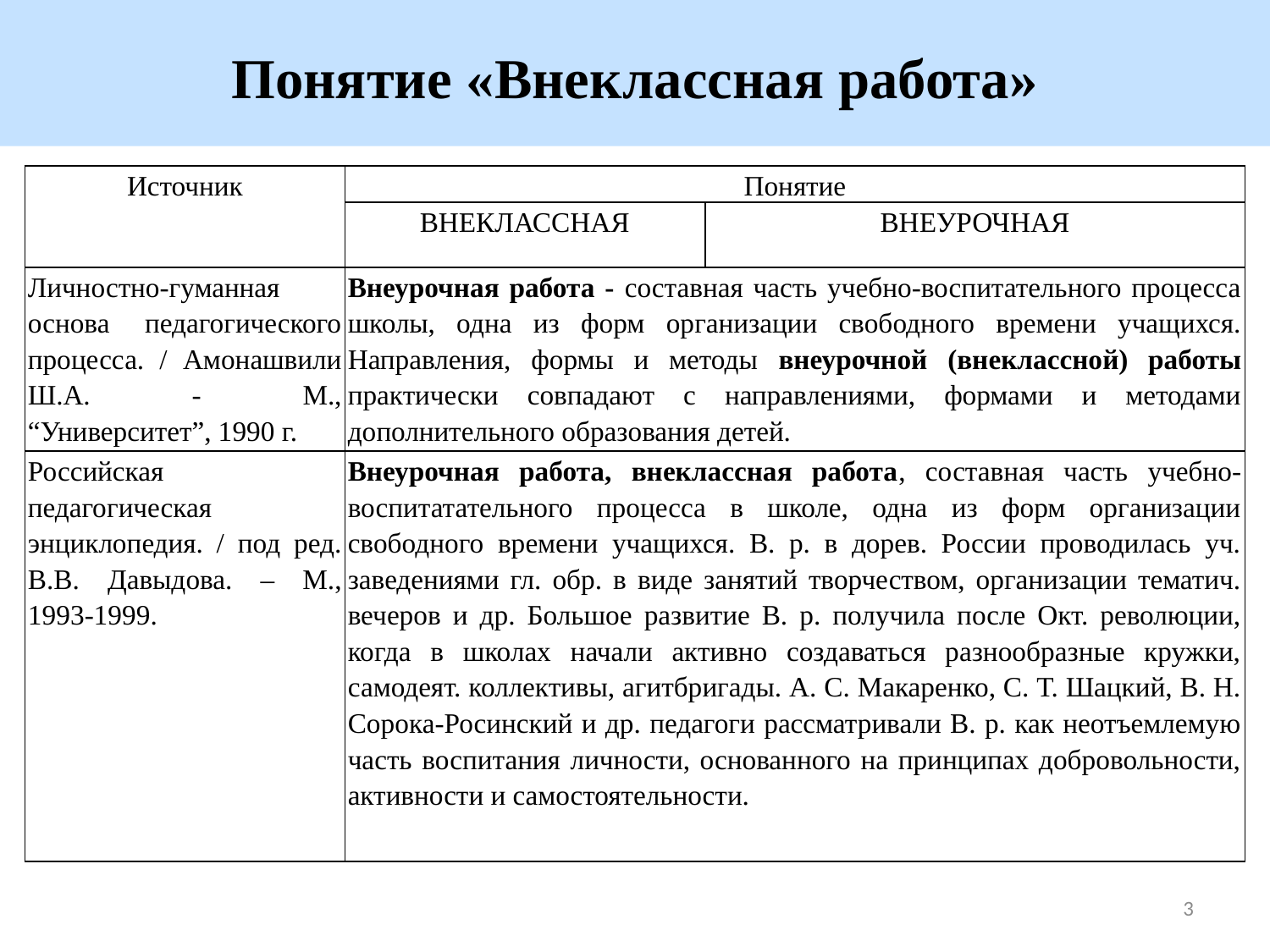

Понятие «Внеклассная работа»
| Источник | Понятие |  |
| --- | --- | --- |
|  | ВНЕКЛАССНАЯ | ВНЕУРОЧНАЯ |
| Личностно-гуманная основа педагогического процесса. / Амонашвили Ш.А. - М., “Университет”, 1990 г. | Внеурочная работа - составная часть учебно-воспитательного процесса школы, одна из форм организации свободного времени учащихся. Направления, формы и методы внеурочной (внеклассной) работы практически совпадают с направлениями, формами и методами дополнительного образования детей. |  |
| Российская педагогическая энциклопедия. / под ред. В.В. Давыдова. – М., 1993-1999. | Внеурочная работа, внеклассная работа, составная часть учебно-воспитатательного процесса в школе, одна из форм организации свободного времени учащихся. В. р. в дорев. России проводилась уч. заведениями гл. обр. в виде занятий творчеством, организации тематич. вечеров и др. Большое развитие В. р. получила после Окт. революции, когда в школах начали активно создаваться разнообразные кружки, самодеят. коллективы, агитбригады. А. С. Макаренко, С. Т. Шацкий, В. Н. Сорока-Росинский и др. педагоги рассматривали В. р. как неотъемлемую часть воспитания личности, основанного на принципах добровольности, активности и самостоятельности. |  |
3